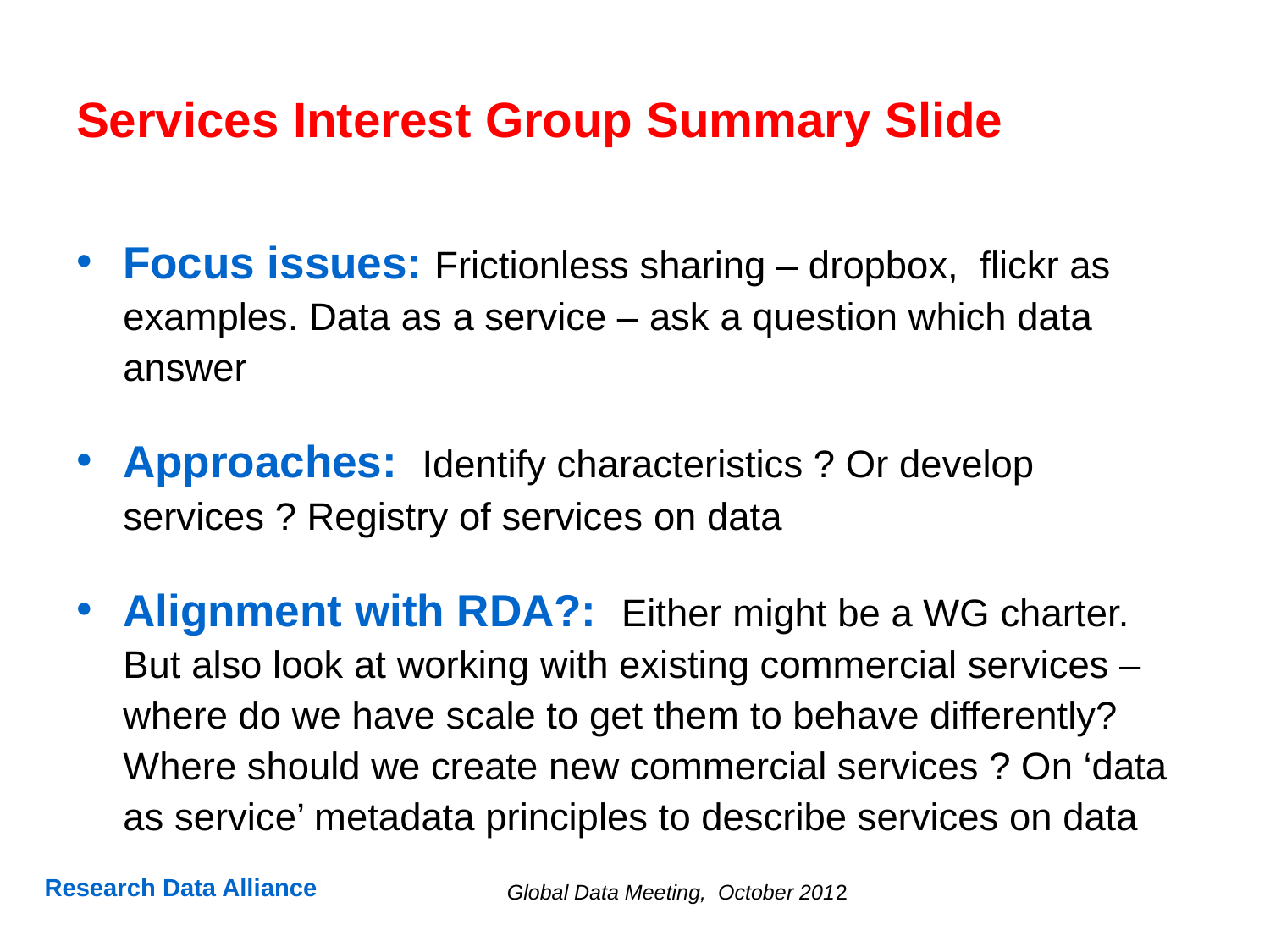

# Services Interest Group Summary Slide
Focus issues: Frictionless sharing – dropbox,  flickr as examples. Data as a service – ask a question which data answer
Approaches:  Identify characteristics ? Or develop services ? Registry of services on data
Alignment with RDA?:  Either might be a WG charter. But also look at working with existing commercial services – where do we have scale to get them to behave differently? Where should we create new commercial services ? On ‘data as service’ metadata principles to describe services on data